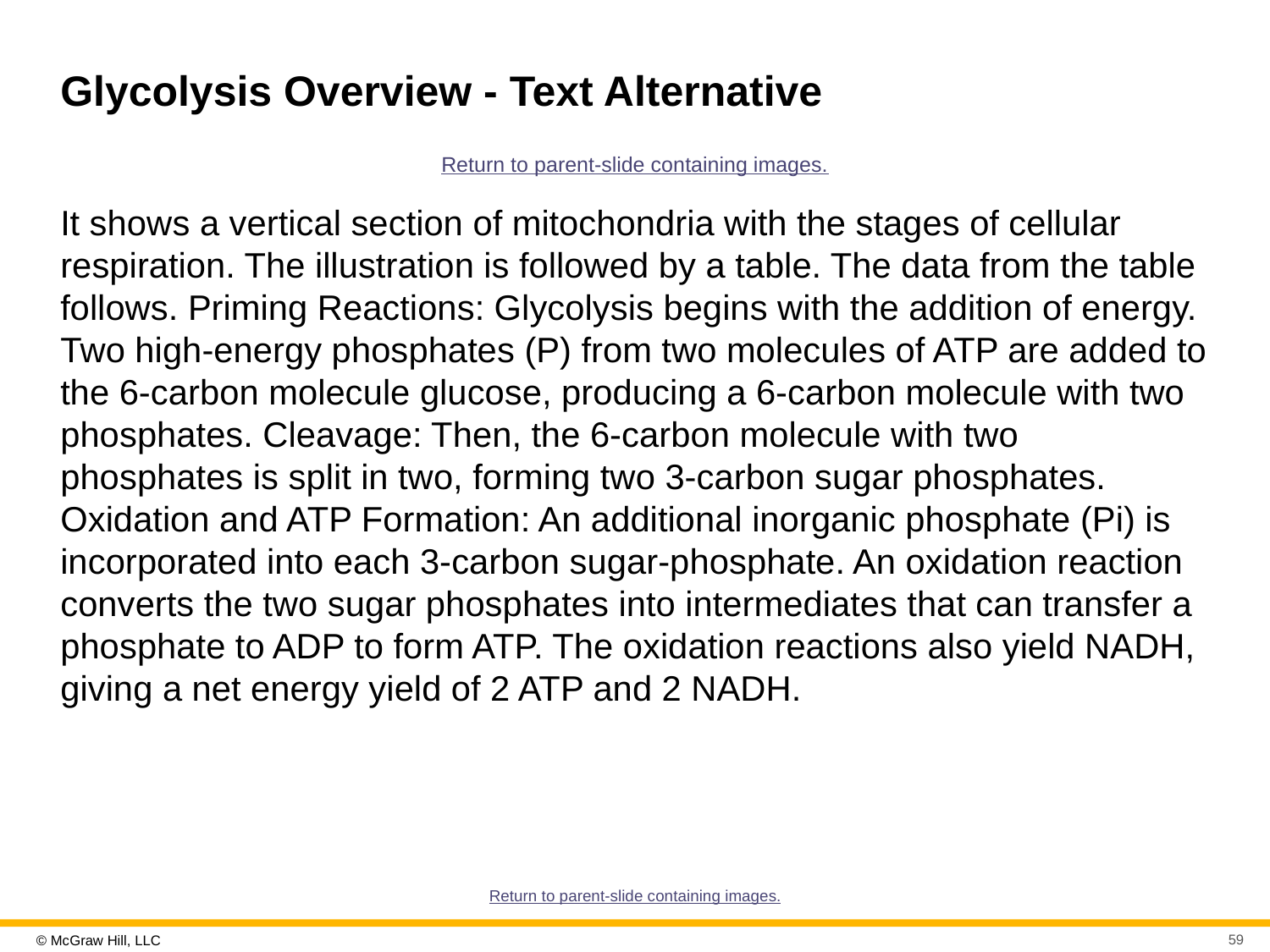

# Glycolysis Overview - Text Alternative
Return to parent-slide containing images.
It shows a vertical section of mitochondria with the stages of cellular respiration. The illustration is followed by a table. The data from the table follows. Priming Reactions: Glycolysis begins with the addition of energy. Two high-energy phosphates (P) from two molecules of ATP are added to the 6-carbon molecule glucose, producing a 6-carbon molecule with two phosphates. Cleavage: Then, the 6-carbon molecule with two phosphates is split in two, forming two 3-carbon sugar phosphates. Oxidation and ATP Formation: An additional inorganic phosphate (Pi) is incorporated into each 3-carbon sugar-phosphate. An oxidation reaction converts the two sugar phosphates into intermediates that can transfer a phosphate to ADP to form ATP. The oxidation reactions also yield NADH, giving a net energy yield of 2 ATP and 2 NADH.
Return to parent-slide containing images.
59